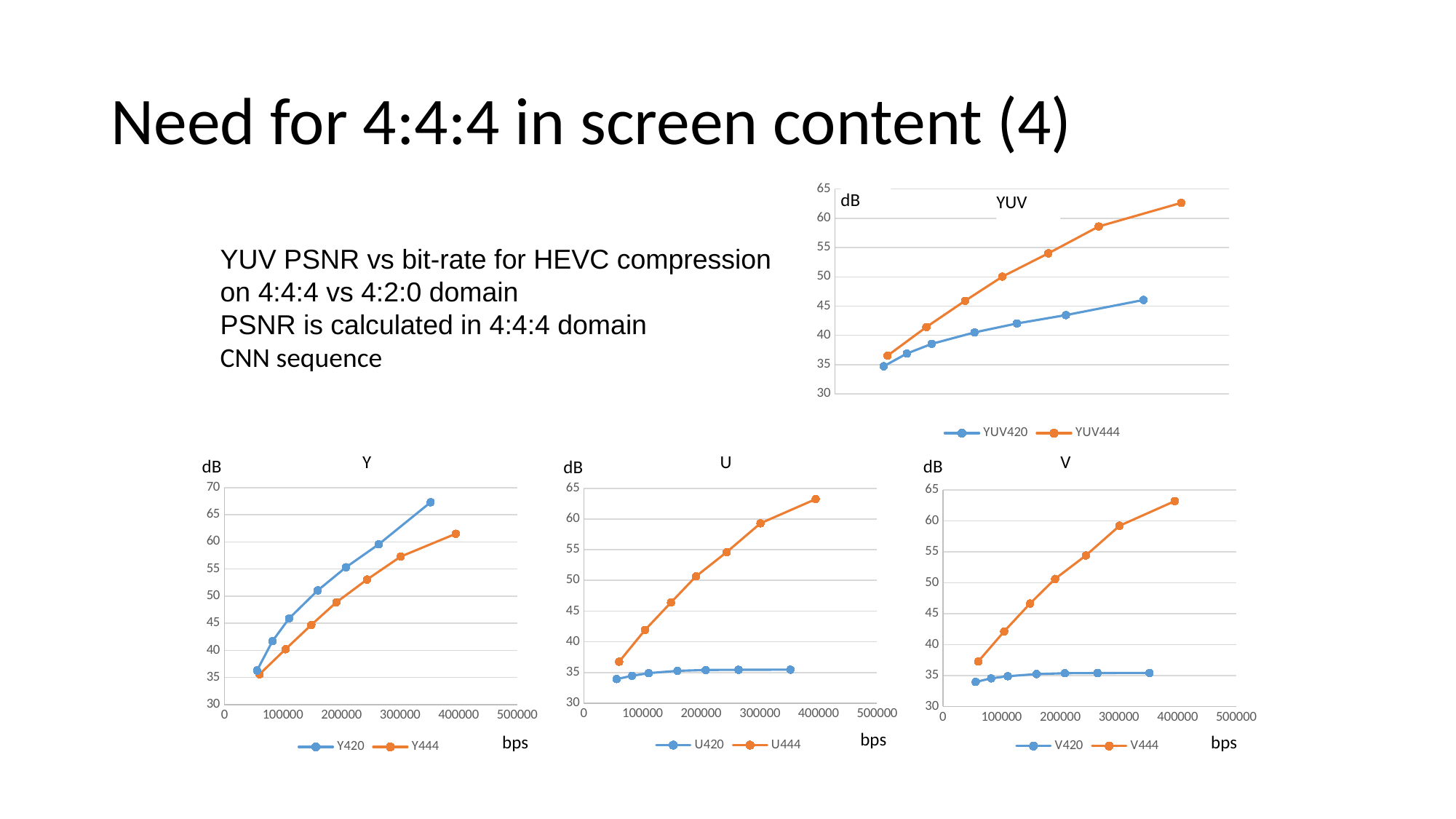

# Need for 4:4:4 in screen content (4)

### Chart

| Category |  |  |
|---|---|---|
dB
YUV
YUV PSNR vs bit-rate for HEVC compression
on 4:4:4 vs 4:2:0 domain
PSNR is calculated in 4:4:4 domain
CNN sequence
Y
U
V
dB
dB
dB

### Chart

| Category |  |  |
|---|---|---|

### Chart

| Category |  |  |
|---|---|---|

### Chart

| Category |  |  |
|---|---|---|
bps
bps
bps